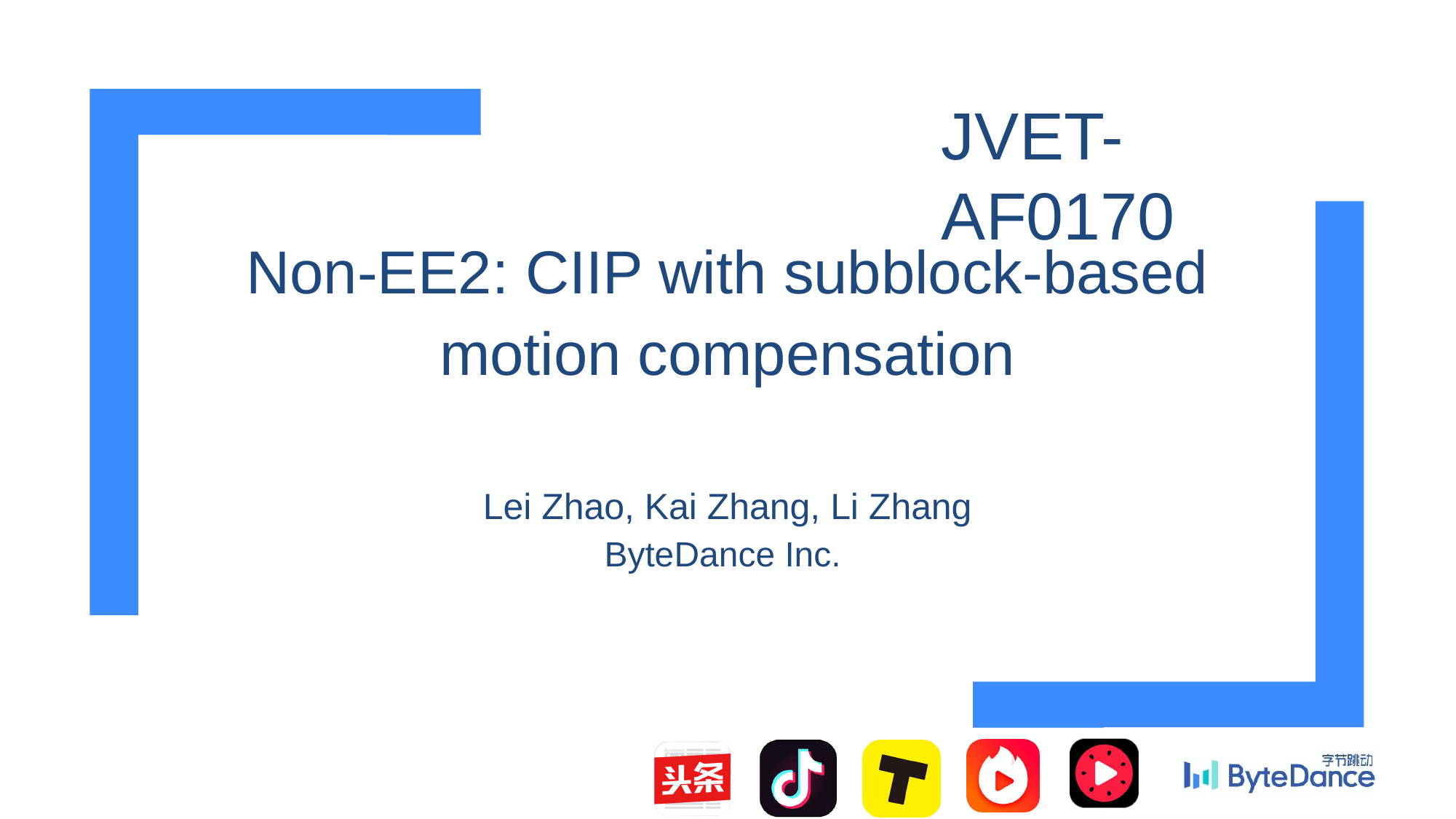

JVET-AF0170

Non-EE2: CIIP with subblock-based motion compensation
Lei Zhao, Kai Zhang, Li Zhang
ByteDance Inc.
1